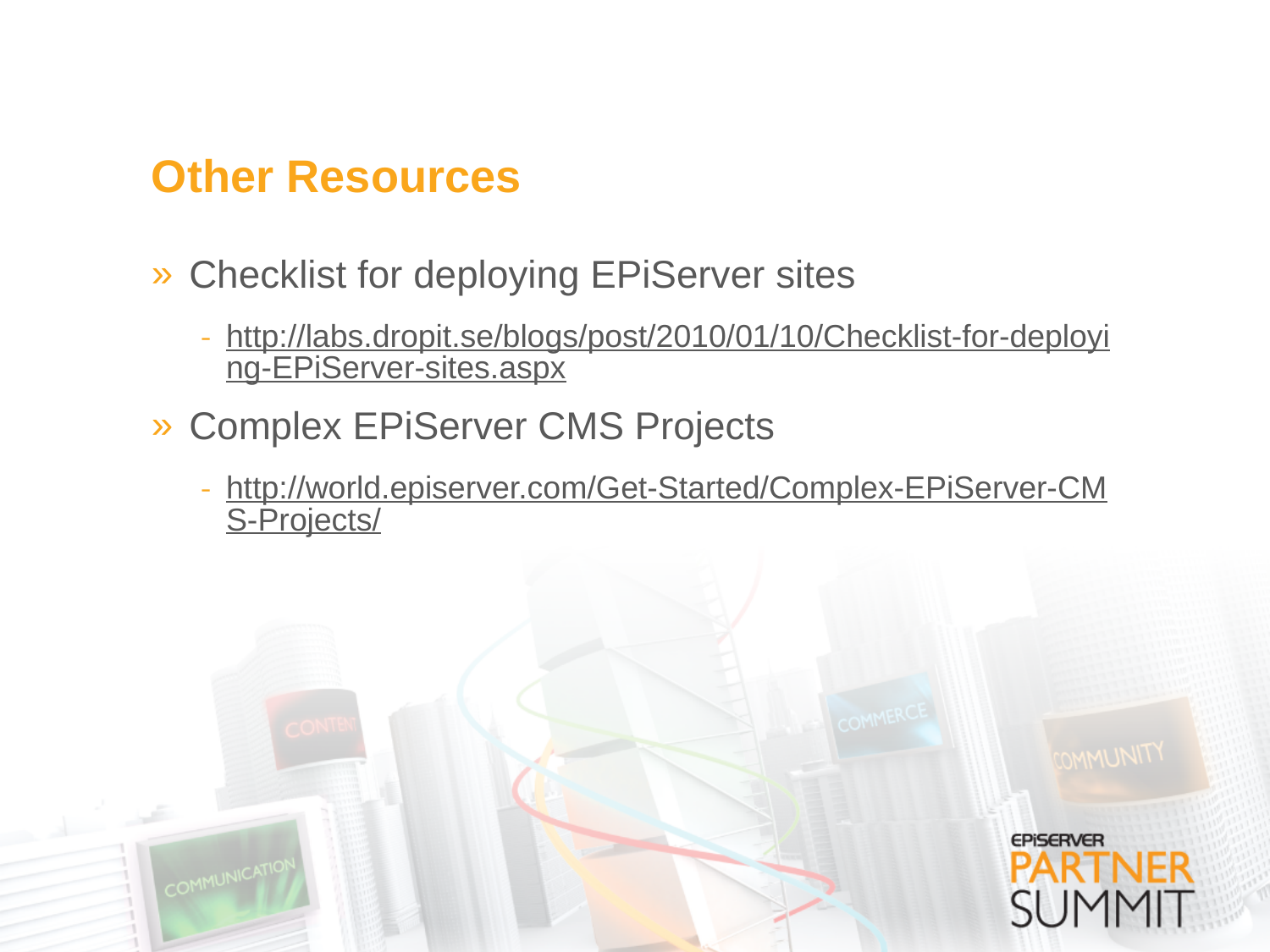

# Other Resources
Checklist for deploying EPiServer sites
http://labs.dropit.se/blogs/post/2010/01/10/Checklist-for-deploying-EPiServer-sites.aspx
Complex EPiServer CMS Projects
http://world.episerver.com/Get-Started/Complex-EPiServer-CMS-Projects/